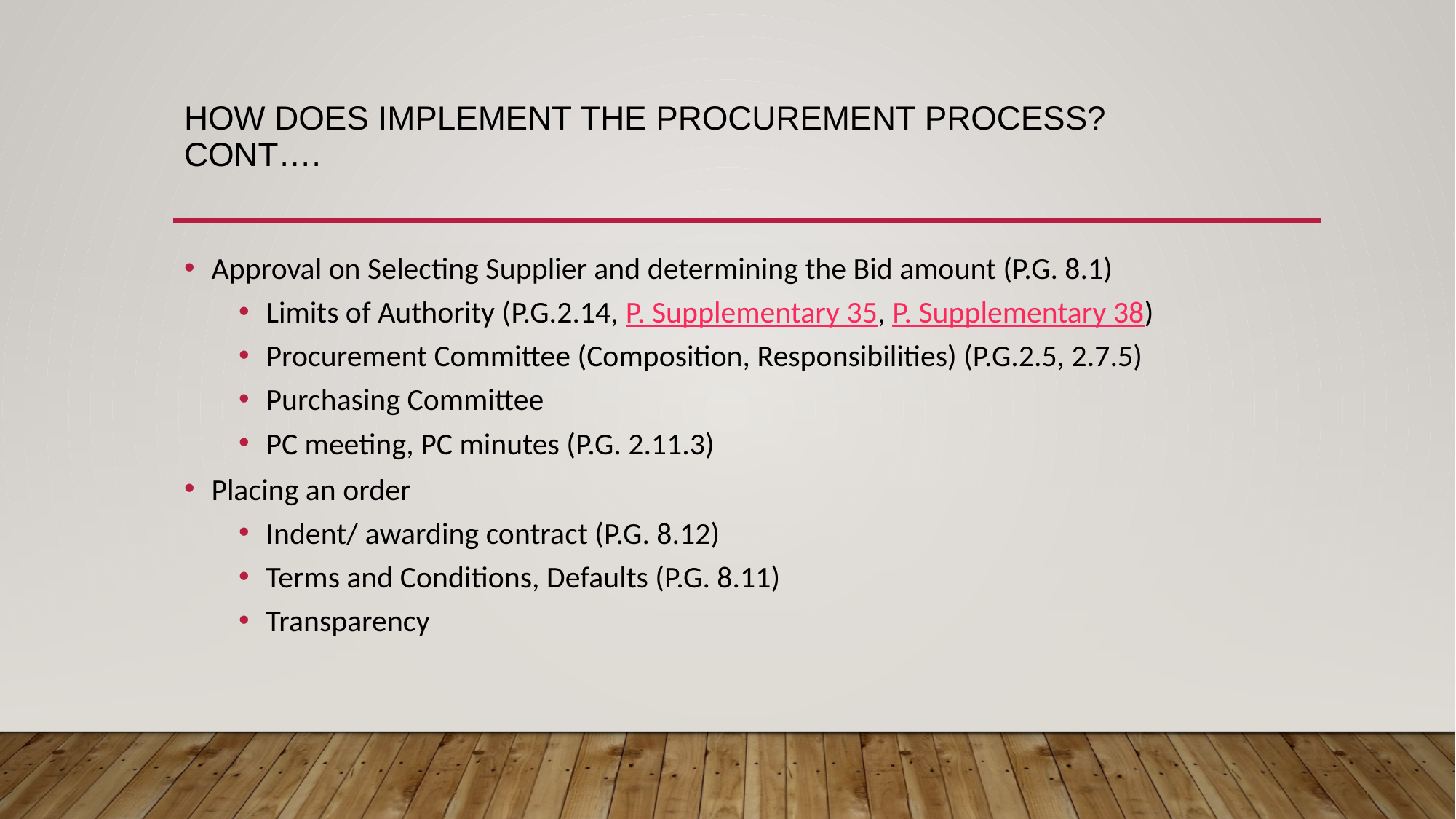

# How does implement the procurement process? Cont….
Approval on Selecting Supplier and determining the Bid amount (P.G. 8.1)
Limits of Authority (P.G.2.14, P. Supplementary 35, P. Supplementary 38)
Procurement Committee (Composition, Responsibilities) (P.G.2.5, 2.7.5)
Purchasing Committee
PC meeting, PC minutes (P.G. 2.11.3)
Placing an order
Indent/ awarding contract (P.G. 8.12)
Terms and Conditions, Defaults (P.G. 8.11)
Transparency